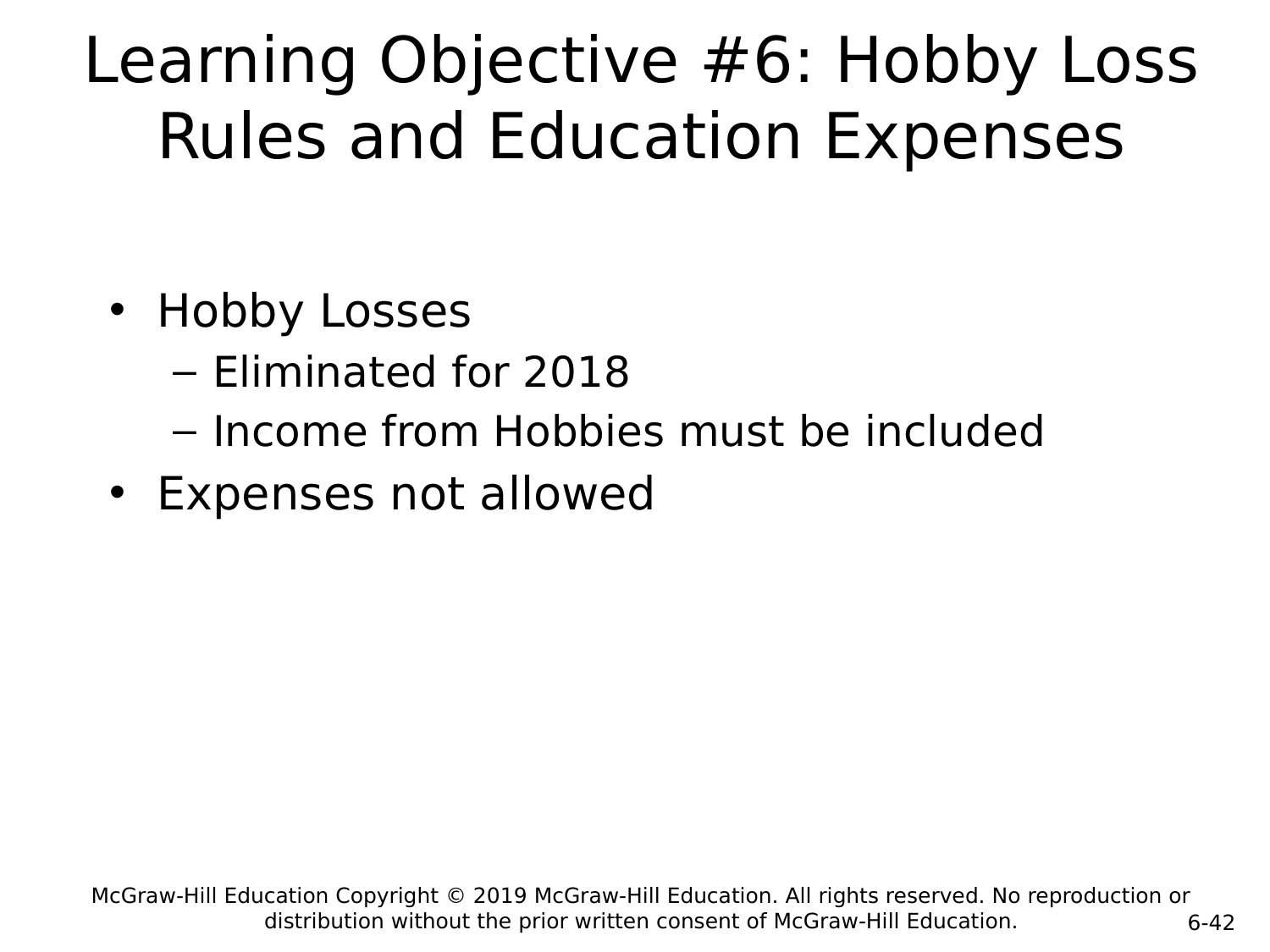

Learning Objective #6: Hobby Loss Rules and Education Expenses
Hobby Losses
Eliminated for 2018
Income from Hobbies must be included
Expenses not allowed

McGraw-Hill Education Copyright © 2019 McGraw-Hill Education. All rights reserved. No reproduction or distribution without the prior written consent of McGraw-Hill Education.
6-42